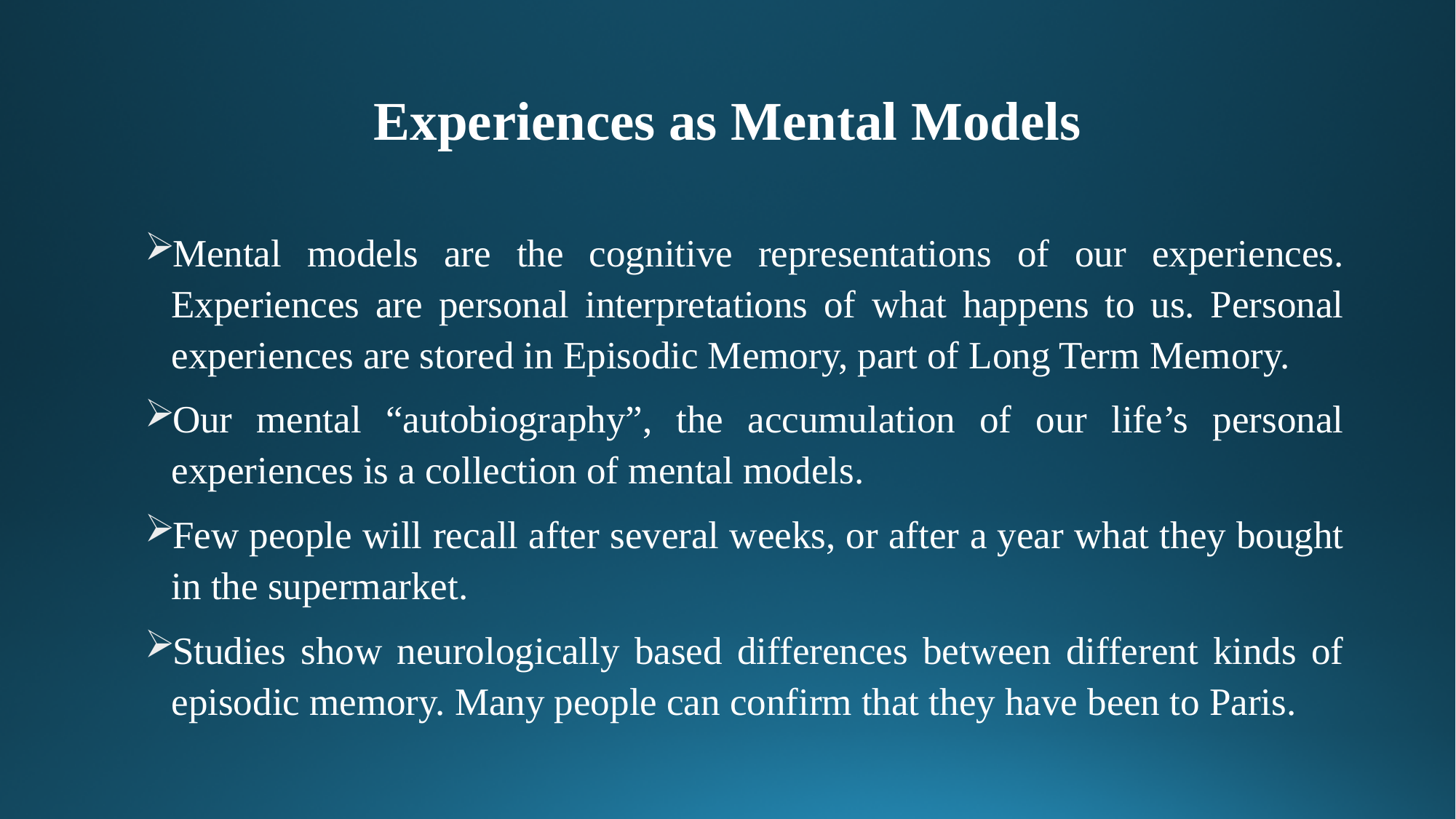

# Experiences as Mental Models
Mental models are the cognitive representations of our experiences. Experiences are personal interpretations of what happens to us. Personal experiences are stored in Episodic Memory, part of Long Term Memory.
Our mental “autobiography”, the accumulation of our life’s personal experiences is a collection of mental models.
Few people will recall after several weeks, or after a year what they bought in the supermarket.
Studies show neurologically based differences between different kinds of episodic memory. Many people can confirm that they have been to Paris.